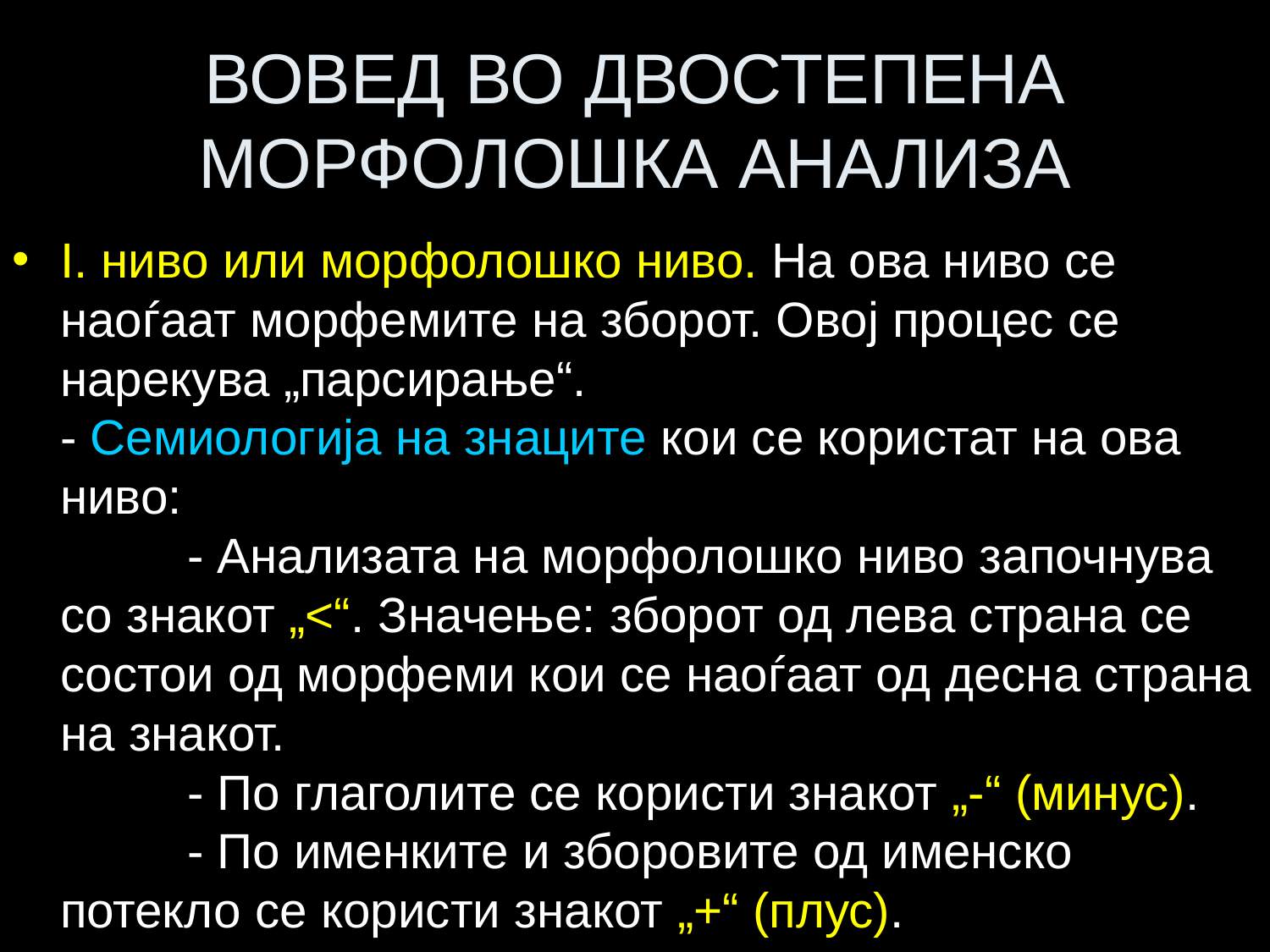

# ВОВЕД ВО ДВОСТЕПЕНА МОРФОЛОШКА АНАЛИЗА
I. ниво или морфолошко ниво. На ова ниво се наоѓаат морфемите на зборот. Овој процес се нарекува „парсирање“.
- Семиологија на знаците кои се користат на ова ниво:
	- Анализата на морфолошко ниво започнува со знакот „<“. Значење: зборот од лева страна се состои од морфеми кои се наоѓаат од десна страна на знакот.
	- По глаголите се користи знакот „-“ (минус).
	- По именките и зборовите од именско потекло се користи знакот „+“ (плус).